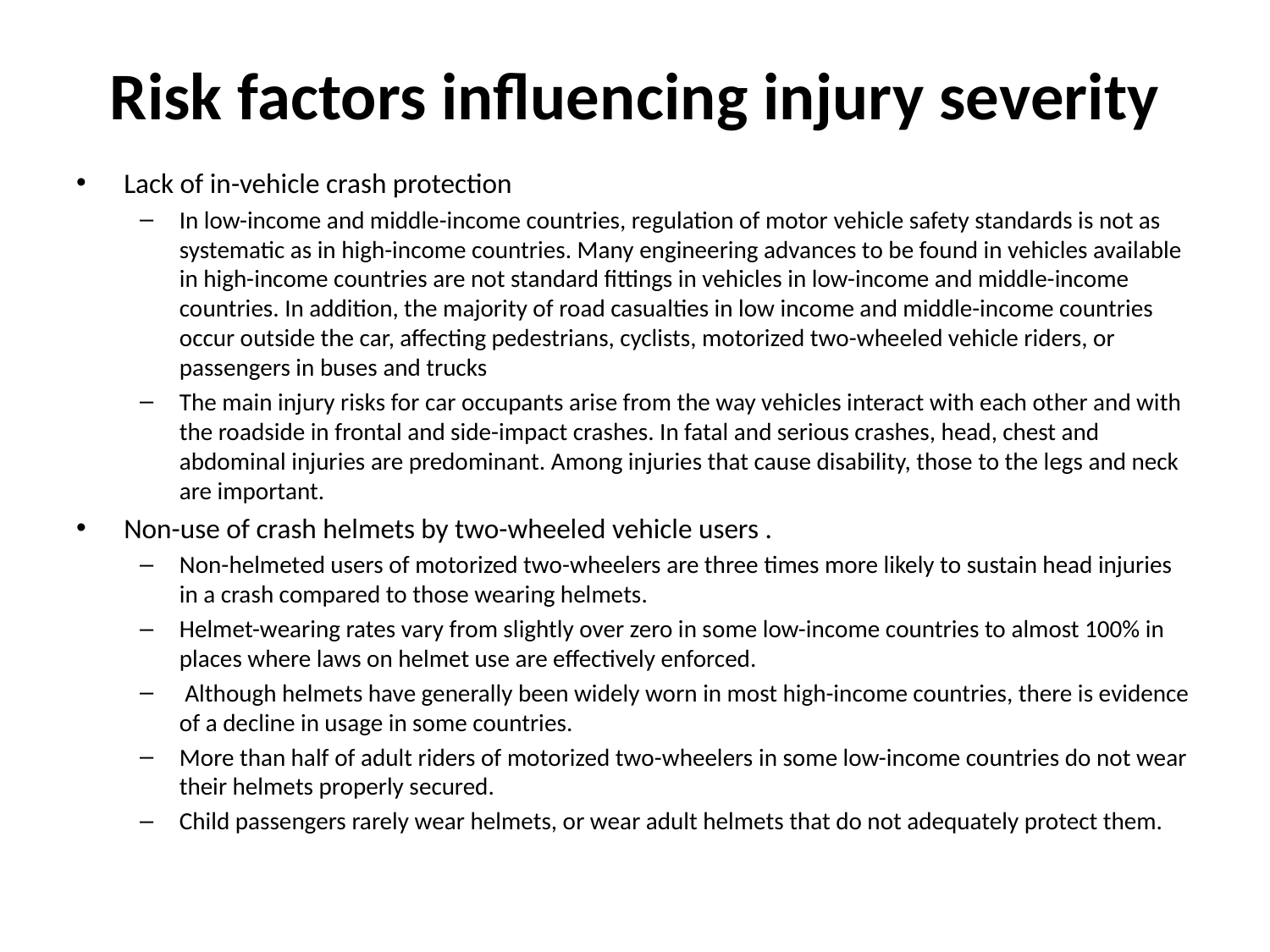

# Risk factors influencing injury severity
Lack of in-vehicle crash protection
In low-income and middle-income countries, regulation of motor vehicle safety standards is not as systematic as in high-income countries. Many engineering advances to be found in vehicles available in high-income countries are not standard fittings in vehicles in low-income and middle-income countries. In addition, the majority of road casualties in low income and middle-income countries occur outside the car, affecting pedestrians, cyclists, motorized two-wheeled vehicle riders, or passengers in buses and trucks
The main injury risks for car occupants arise from the way vehicles interact with each other and with the roadside in frontal and side-impact crashes. In fatal and serious crashes, head, chest and abdominal injuries are predominant. Among injuries that cause disability, those to the legs and neck are important.
Non-use of crash helmets by two-wheeled vehicle users .
Non-helmeted users of motorized two-wheelers are three times more likely to sustain head injuries in a crash compared to those wearing helmets.
Helmet-wearing rates vary from slightly over zero in some low-income countries to almost 100% in places where laws on helmet use are effectively enforced.
 Although helmets have generally been widely worn in most high-income countries, there is evidence of a decline in usage in some countries.
More than half of adult riders of motorized two-wheelers in some low-income countries do not wear their helmets properly secured.
Child passengers rarely wear helmets, or wear adult helmets that do not adequately protect them.